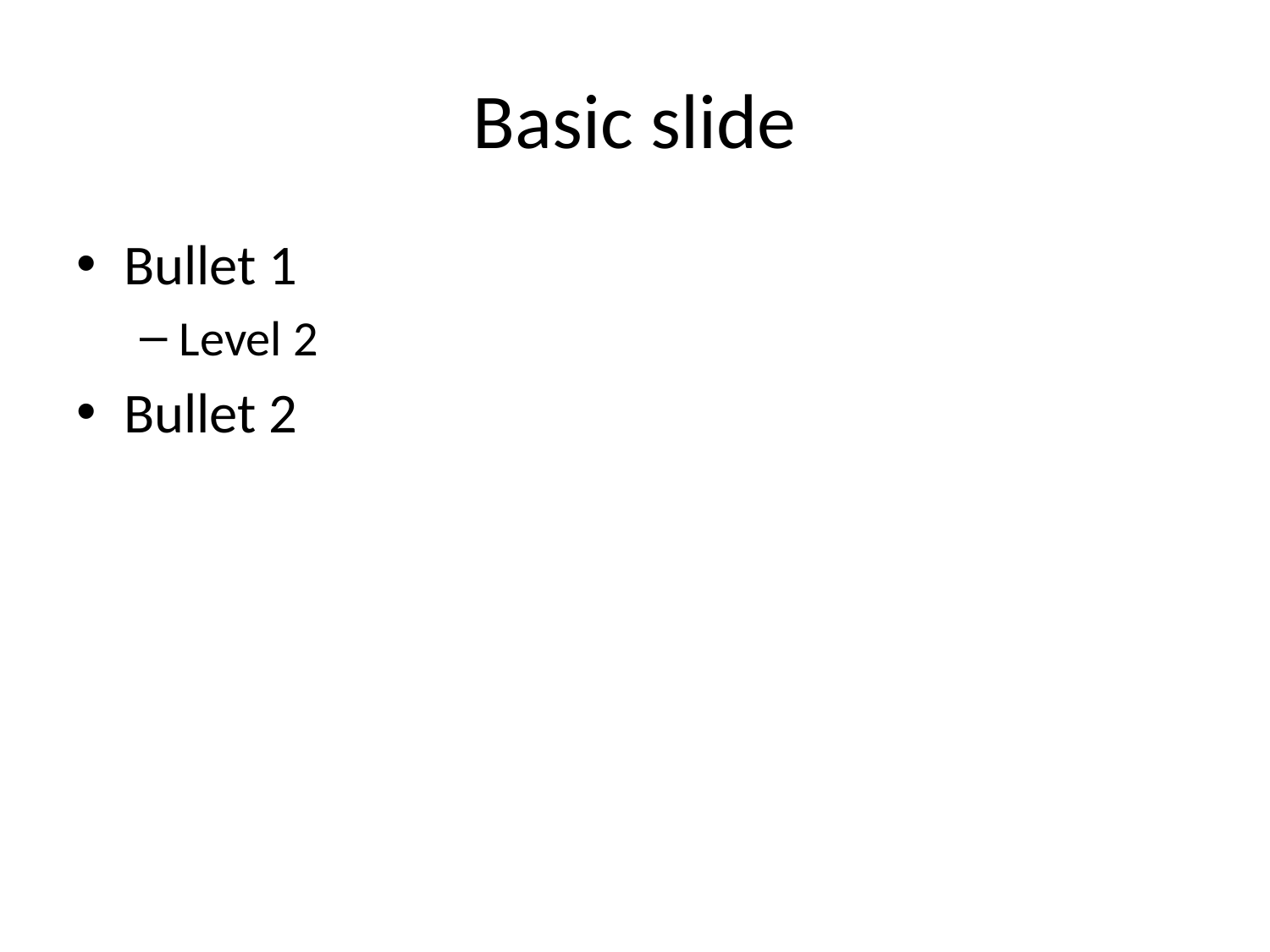

# Basic slide
Bullet 1
Level 2
Bullet 2